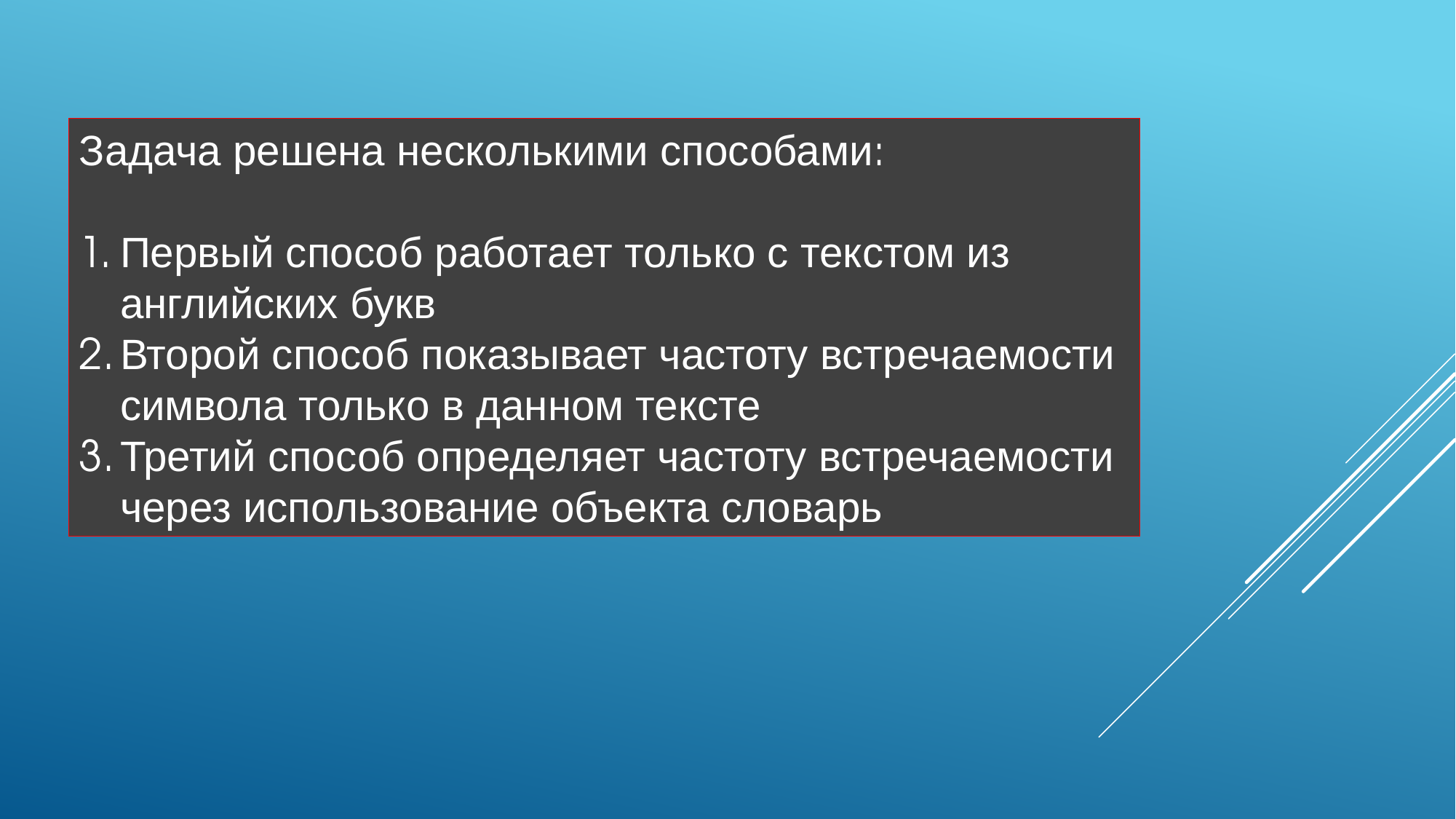

Задача решена несколькими способами:

Первый способ работает только с текстом из английских букв
Второй способ показывает частоту встречаемости символа только в данном тексте
Третий способ определяет частоту встречаемости через использование объекта словарь